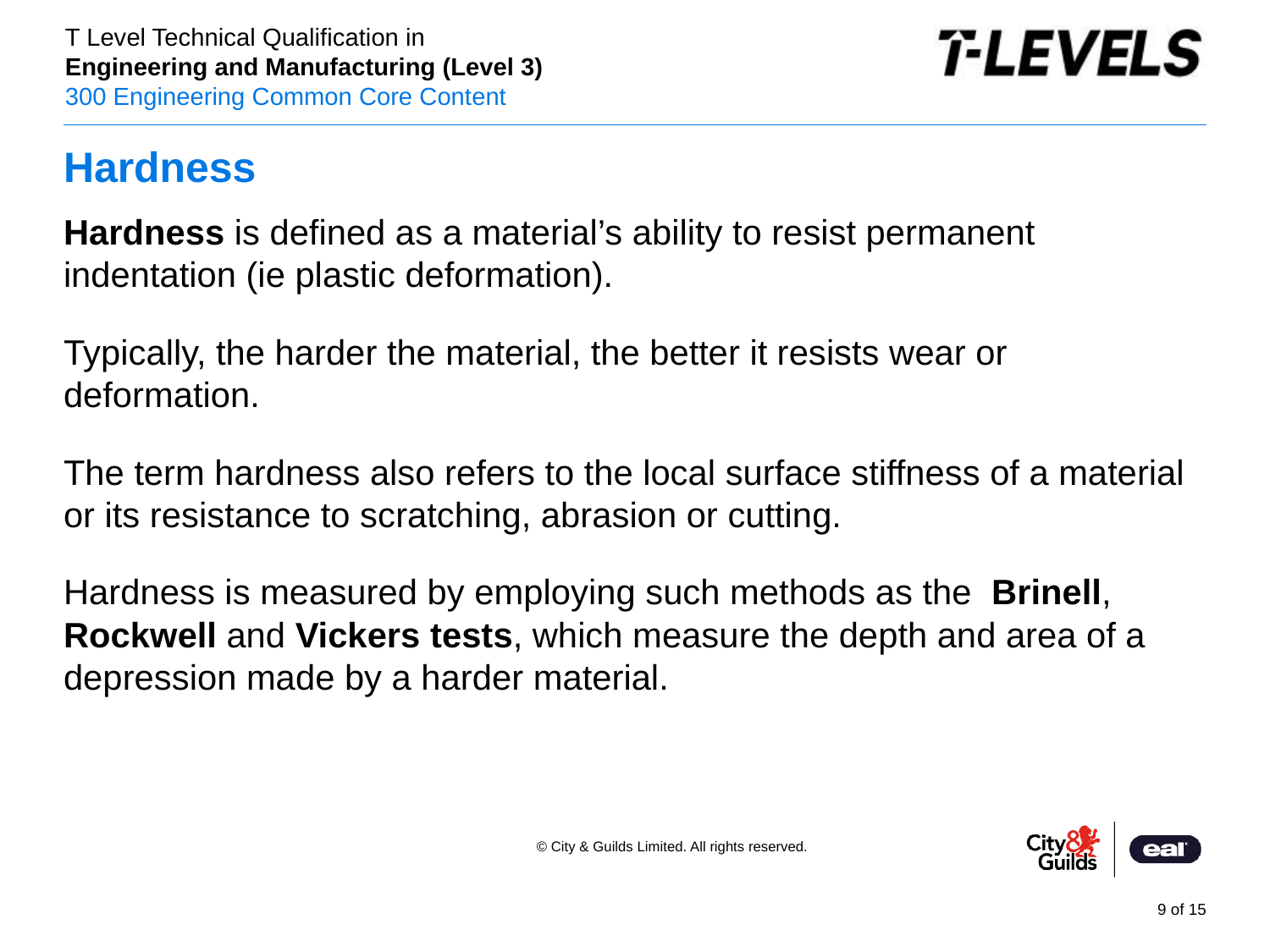

# Hardness
Hardness is defined as a material’s ability to resist permanent indentation (ie plastic deformation).
Typically, the harder the material, the better it resists wear or deformation.
The term hardness also refers to the local surface stiffness of a material or its resistance to scratching, abrasion or cutting.
Hardness is measured by employing such methods as the  Brinell, Rockwell and Vickers tests, which measure the depth and area of a depression made by a harder material.